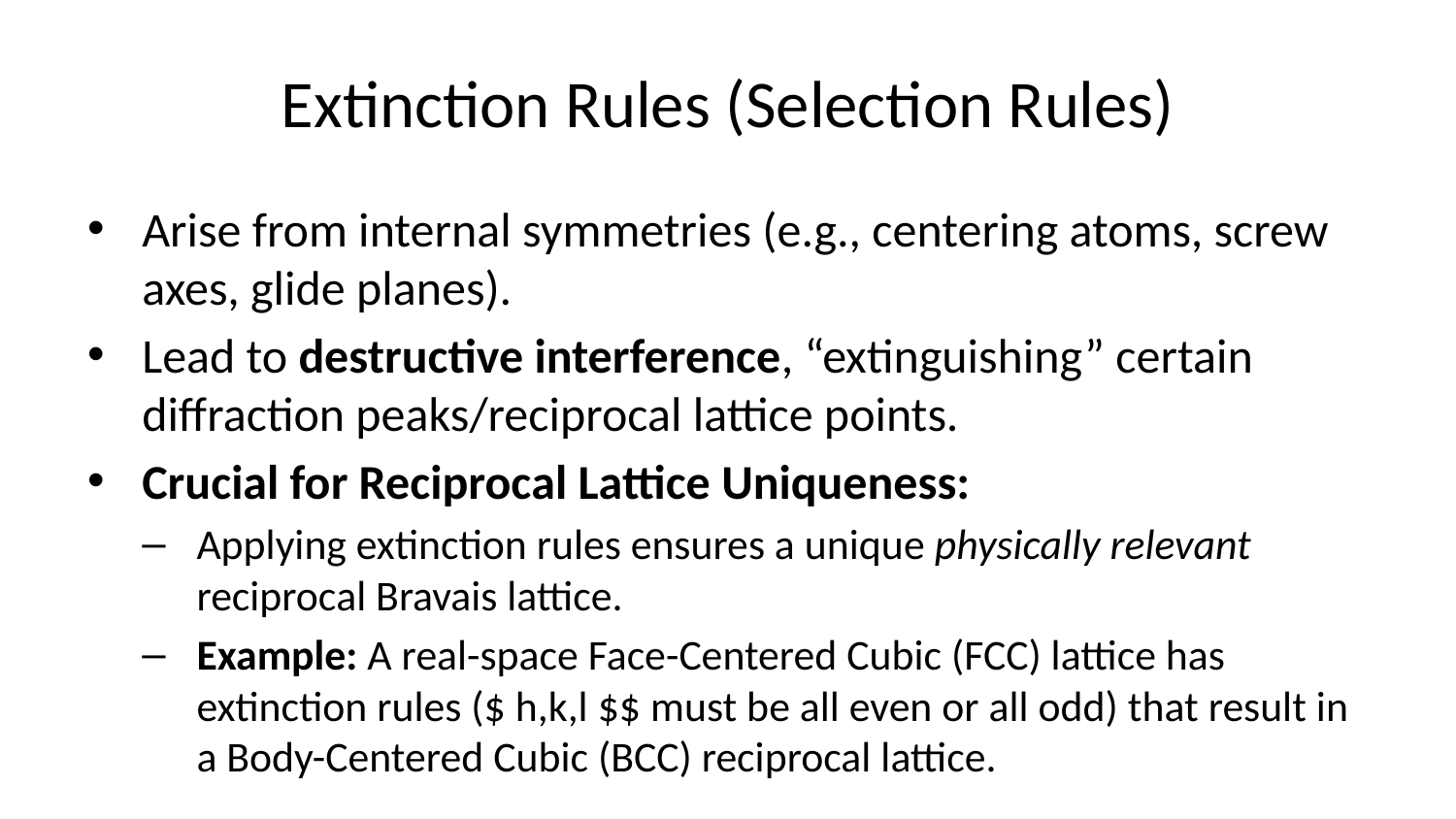

# Extinction Rules (Selection Rules)
Arise from internal symmetries (e.g., centering atoms, screw axes, glide planes).
Lead to destructive interference, “extinguishing” certain diffraction peaks/reciprocal lattice points.
Crucial for Reciprocal Lattice Uniqueness:
Applying extinction rules ensures a unique physically relevant reciprocal Bravais lattice.
Example: A real-space Face-Centered Cubic (FCC) lattice has extinction rules ($ h,k,l $$ must be all even or all odd) that result in a Body-Centered Cubic (BCC) reciprocal lattice.